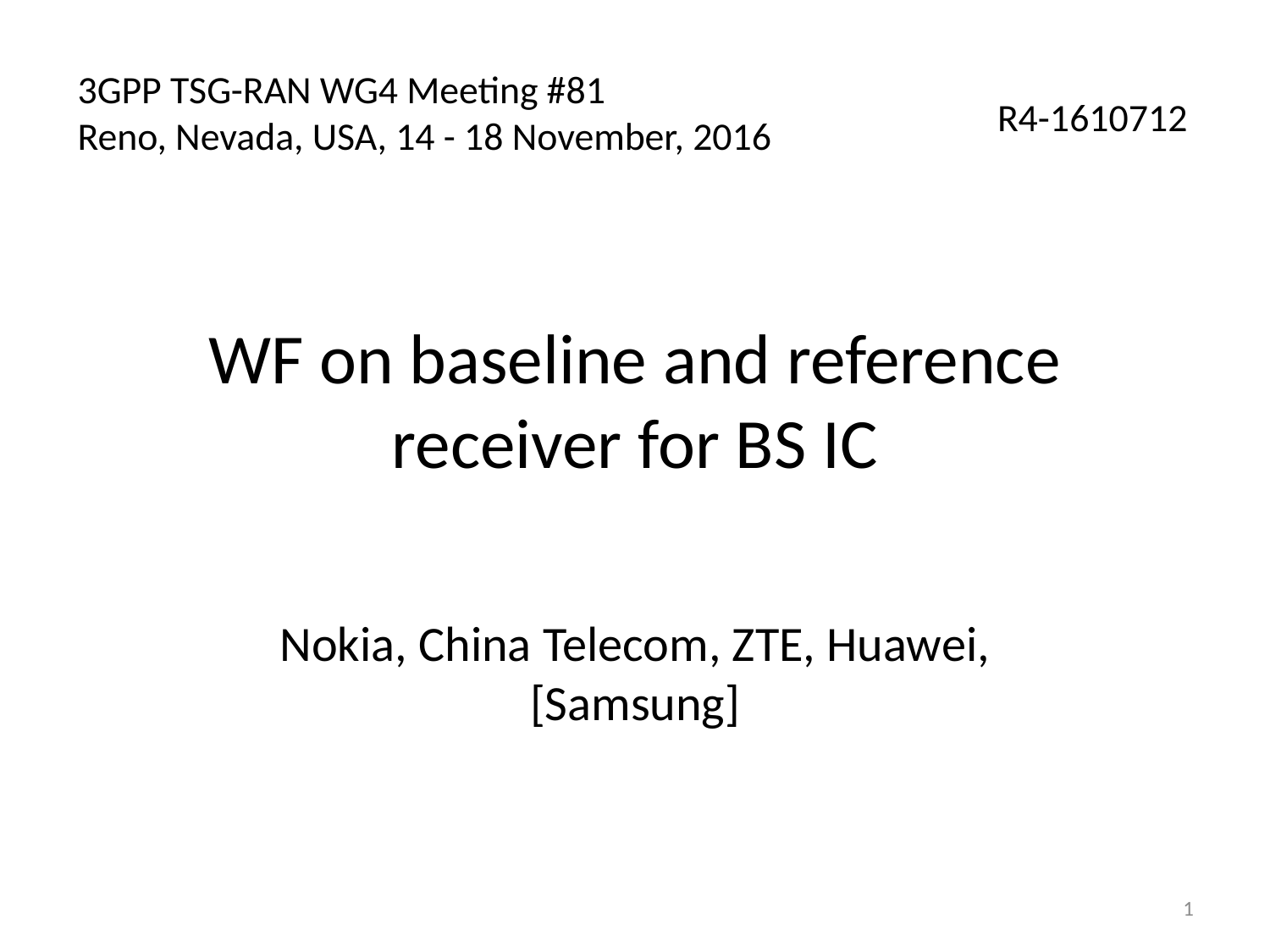

3GPP TSG-RAN WG4 Meeting #81
Reno, Nevada, USA, 14 - 18 November, 2016
R4-1610712
# WF on baseline and reference receiver for BS IC
Nokia, China Telecom, ZTE, Huawei, [Samsung]
1